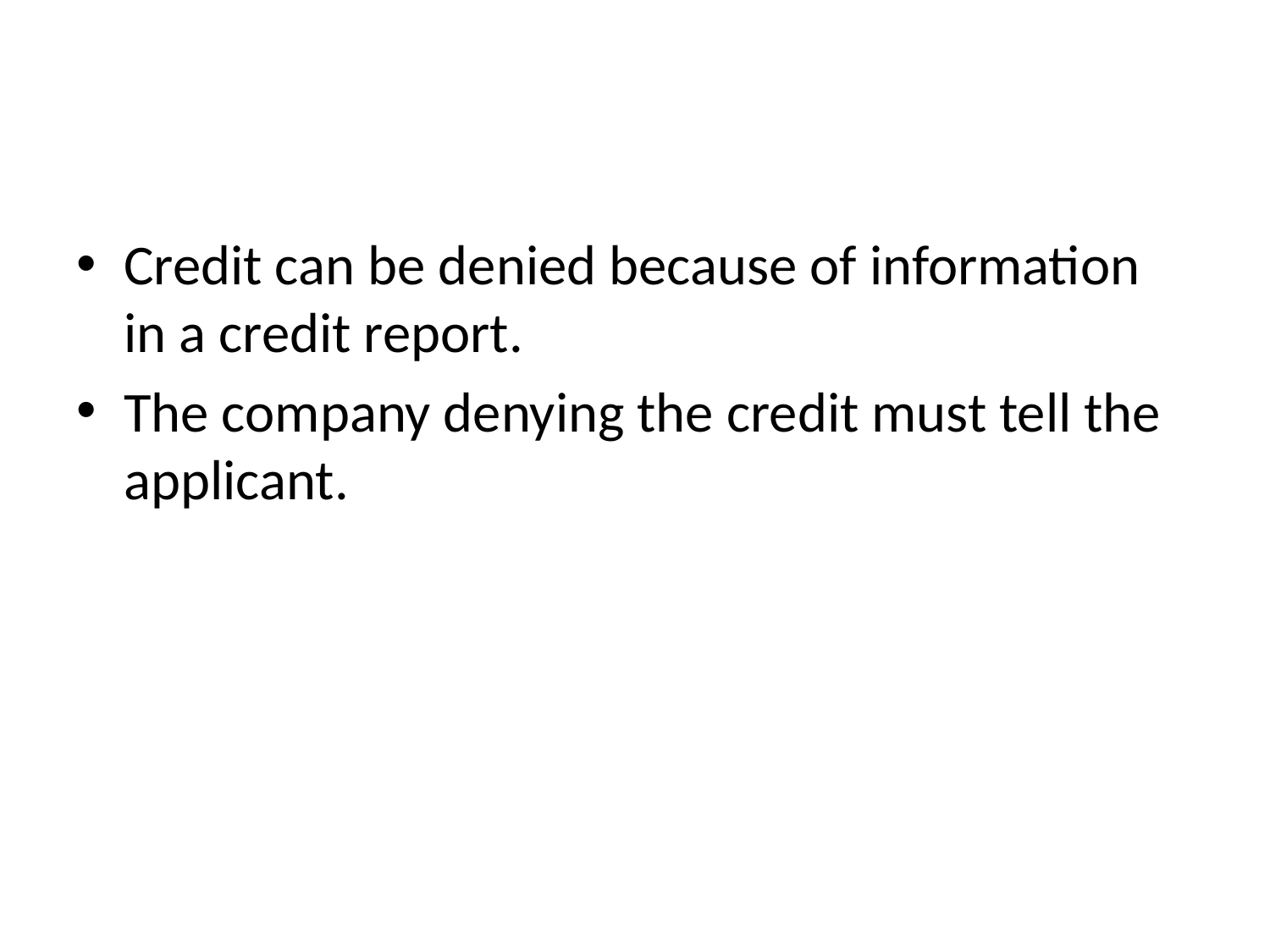

Credit can be denied because of information in a credit report.
The company denying the credit must tell the applicant.